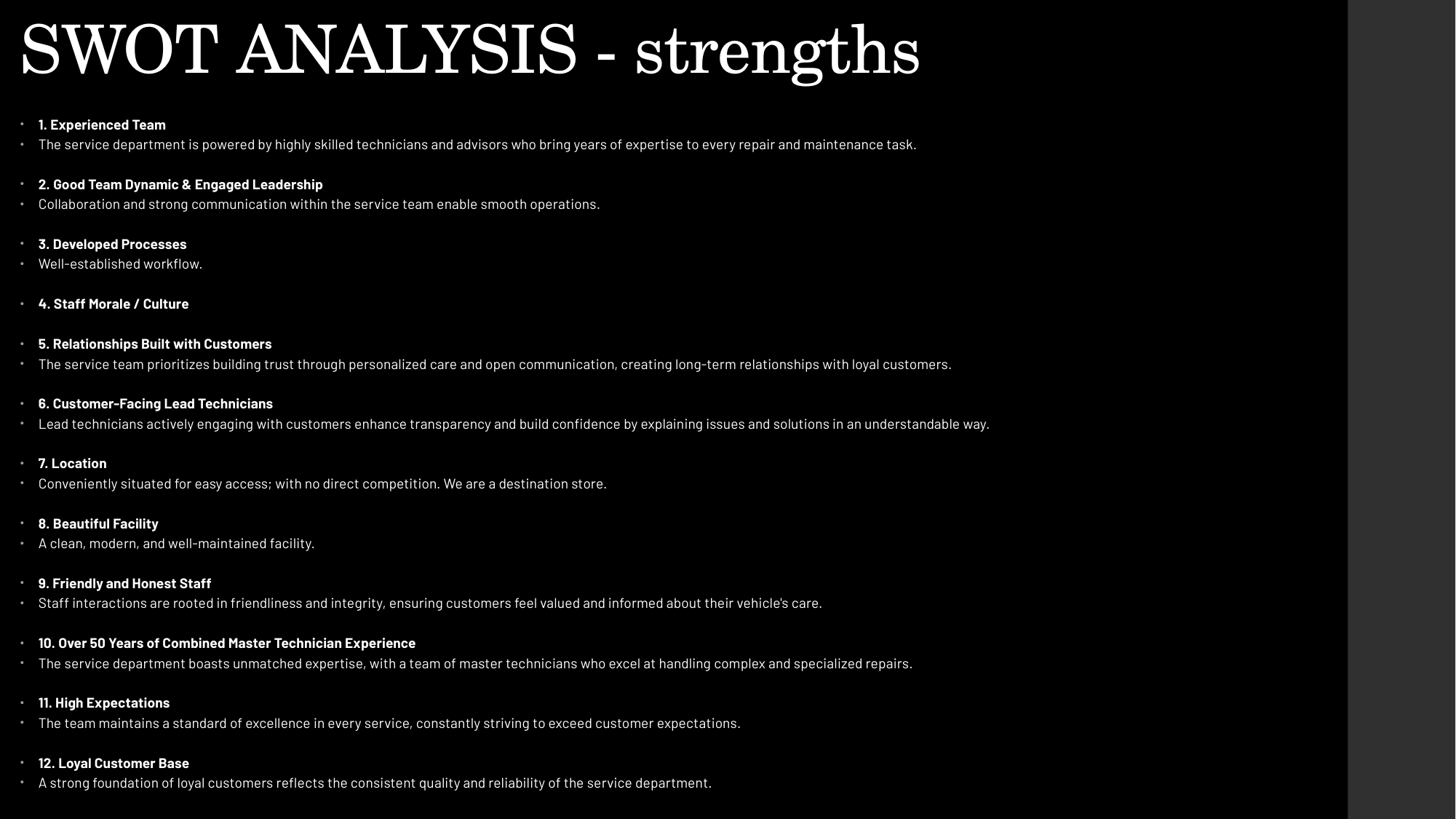

# SWOT ANALYSIS - strengths
1. Experienced Team
The service department is powered by highly skilled technicians and advisors who bring years of expertise to every repair and maintenance task.

2. Good Team Dynamic & Engaged Leadership
Collaboration and strong communication within the service team enable smooth operations.

3. Developed Processes
Well-established workflow.

4. Staff Morale / Culture

5. Relationships Built with Customers
The service team prioritizes building trust through personalized care and open communication, creating long-term relationships with loyal customers.

6. Customer-Facing Lead Technicians
Lead technicians actively engaging with customers enhance transparency and build confidence by explaining issues and solutions in an understandable way.

7. Location
Conveniently situated for easy access; with no direct competition. We are a destination store.

8. Beautiful Facility
A clean, modern, and well-maintained facility.

9. Friendly and Honest Staff
Staff interactions are rooted in friendliness and integrity, ensuring customers feel valued and informed about their vehicle's care.

10. Over 50 Years of Combined Master Technician Experience
The service department boasts unmatched expertise, with a team of master technicians who excel at handling complex and specialized repairs.

11. High Expectations
The team maintains a standard of excellence in every service, constantly striving to exceed customer expectations.

12. Loyal Customer Base
A strong foundation of loyal customers reflects the consistent quality and reliability of the service department.